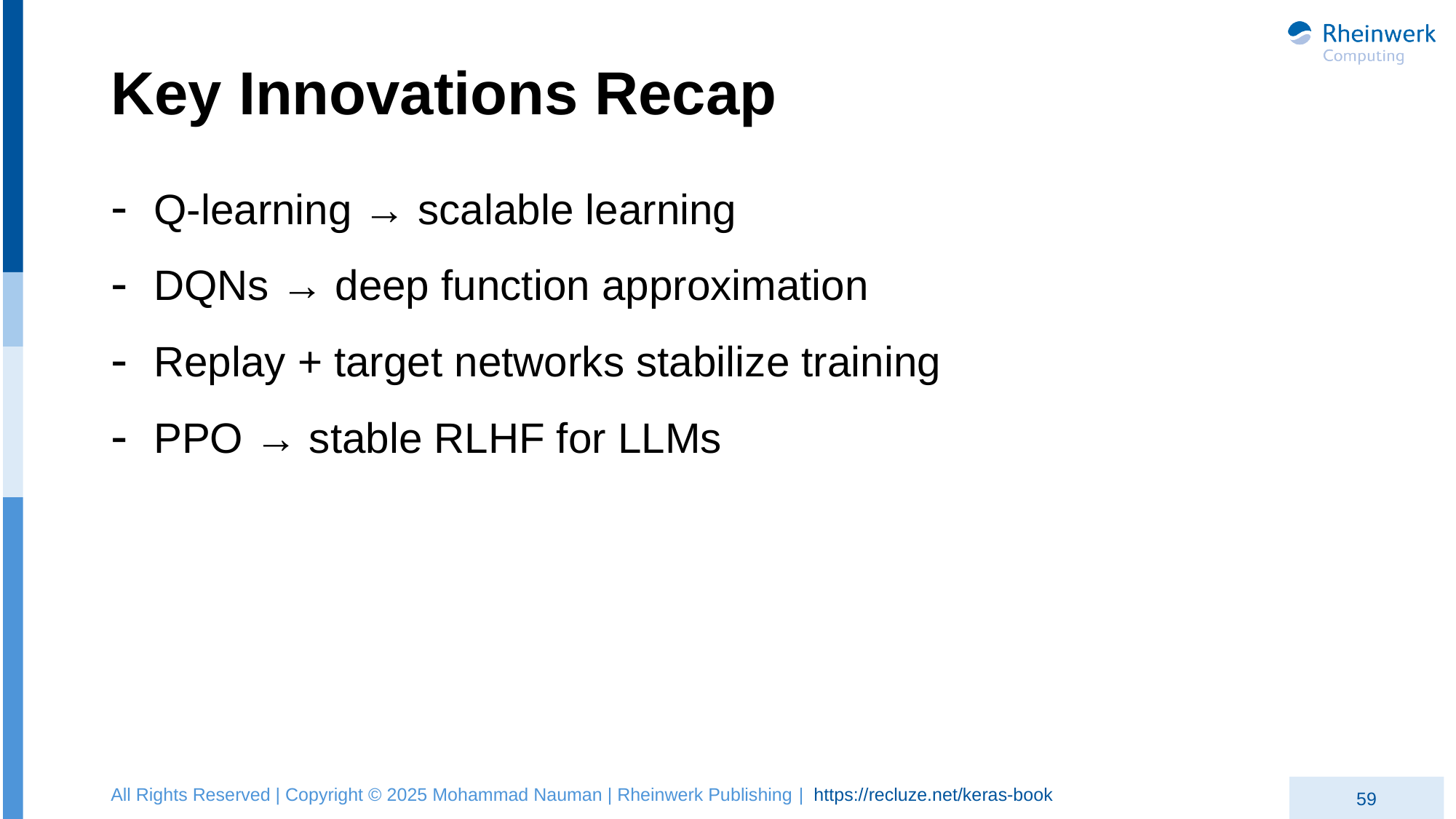

# Key Innovations Recap
Q-learning → scalable learning
DQNs → deep function approximation
Replay + target networks stabilize training
PPO → stable RLHF for LLMs